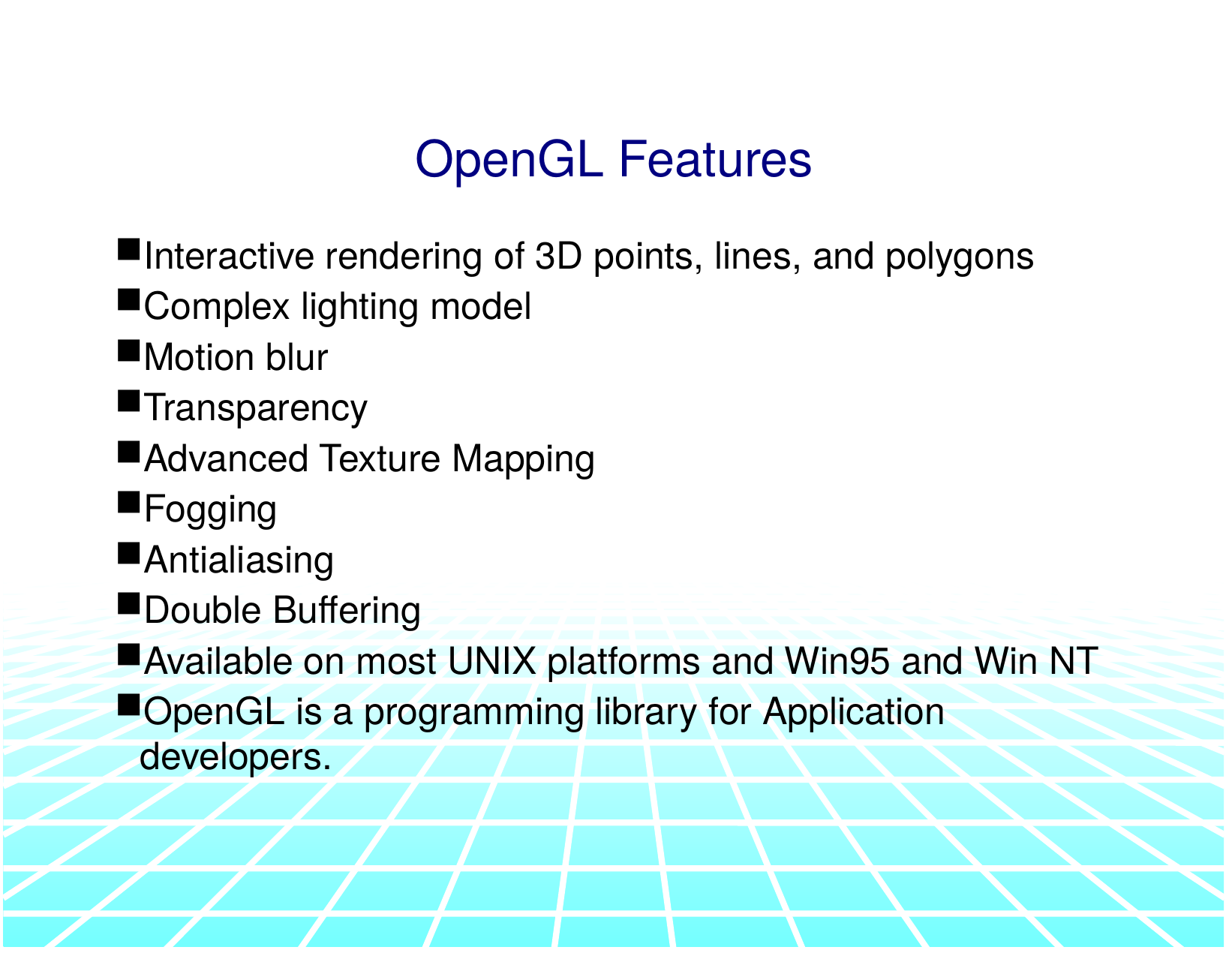

OpenGL Features
Interactive rendering of 3D points, lines, and polygons
Complex lighting model
Motion blur
Transparency
Advanced Texture Mapping
Fogging
Antialiasing
Double Buffering
Available on most UNIX platforms and Win95 and Win NT
OpenGL is a programming library for Application developers.